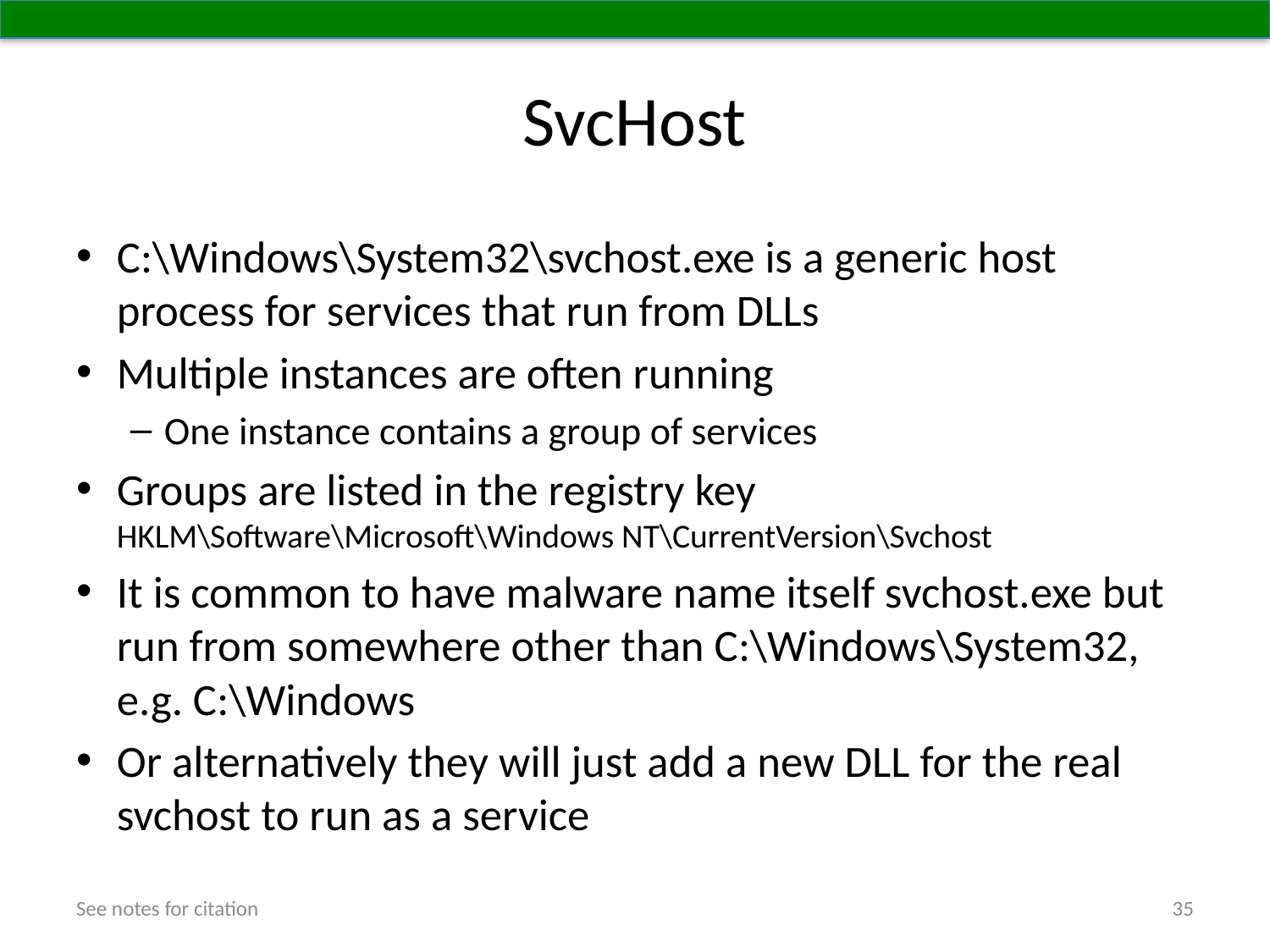

# SvcHost
C:\Windows\System32\svchost.exe is a generic host process for services that run from DLLs
Multiple instances are often running
One instance contains a group of services
Groups are listed in the registry key
HKLM\Software\Microsoft\Windows NT\CurrentVersion\Svchost
It is common to have malware name itself svchost.exe but run from somewhere other than C:\Windows\System32, e.g. C:\Windows
Or alternatively they will just add a new DLL for the real svchost to run as a service
See notes for citation
35